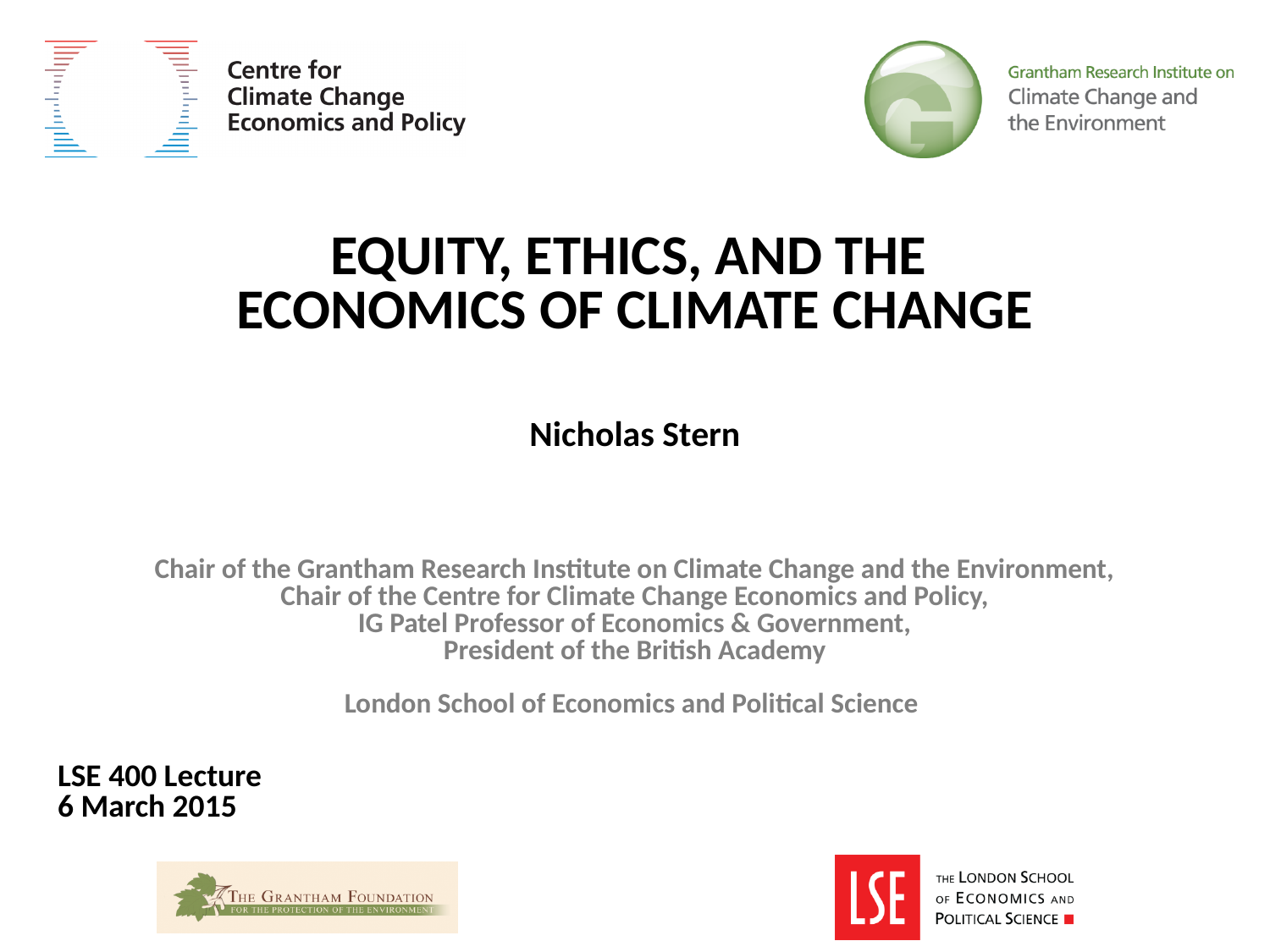

Equity, Ethics, and the
Economics of Climate Change
Nicholas Stern

Chair of the Grantham Research Institute on Climate Change and the Environment, Chair of the Centre for Climate Change Economics and Policy,
IG Patel Professor of Economics & Government,
President of the British Academy
London School of Economics and Political Science
LSE 400 Lecture
6 March 2015